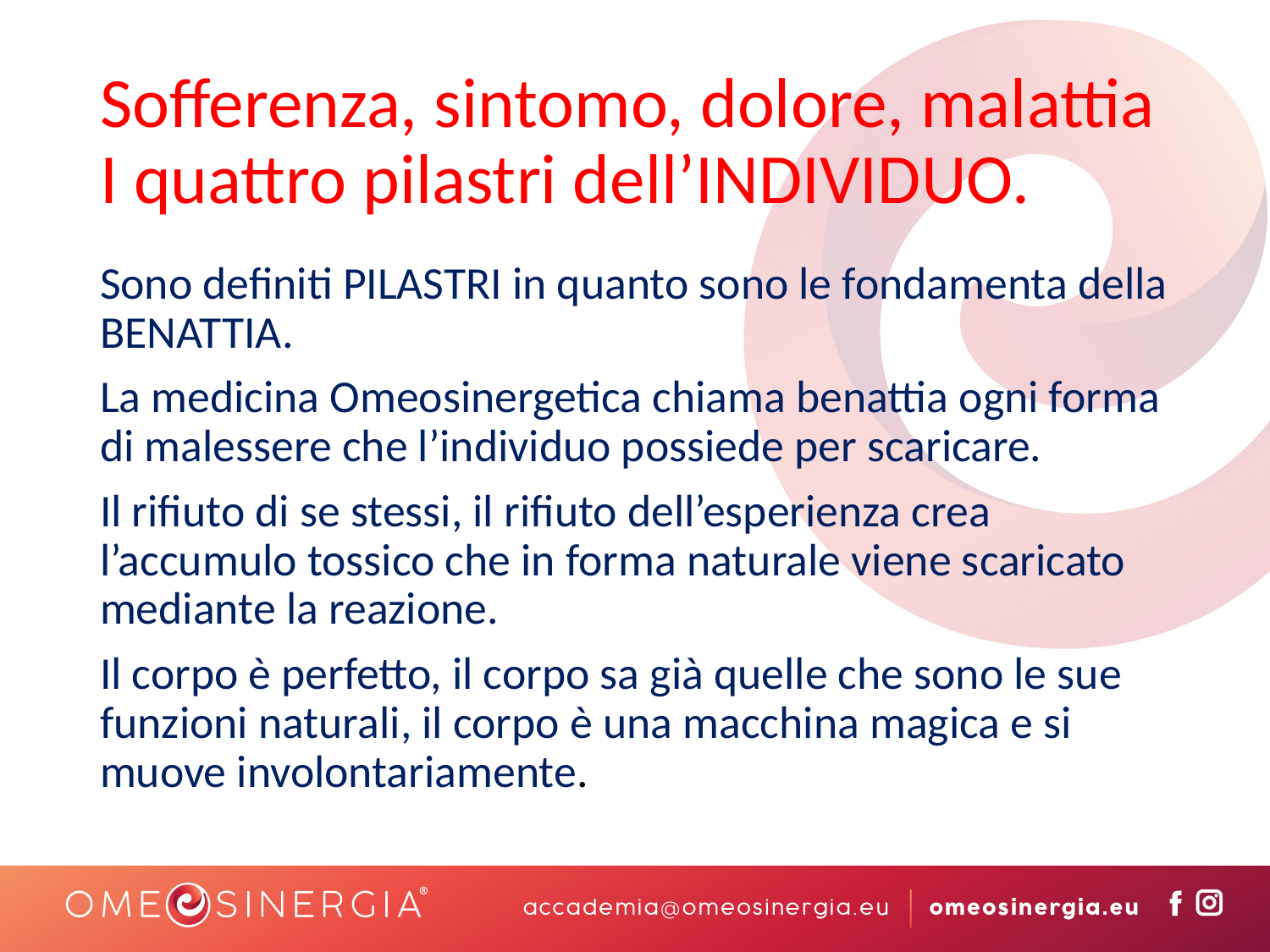

# Sofferenza, sintomo, dolore, malattia I quattro pilastri dell’INDIVIDUO.
Sono definiti PILASTRI in quanto sono le fondamenta della BENATTIA.
La medicina Omeosinergetica chiama benattia ogni forma di malessere che l’individuo possiede per scaricare.
Il rifiuto di se stessi, il rifiuto dell’esperienza crea l’accumulo tossico che in forma naturale viene scaricato mediante la reazione.
Il corpo è perfetto, il corpo sa già quelle che sono le sue funzioni naturali, il corpo è una macchina magica e si muove involontariamente.